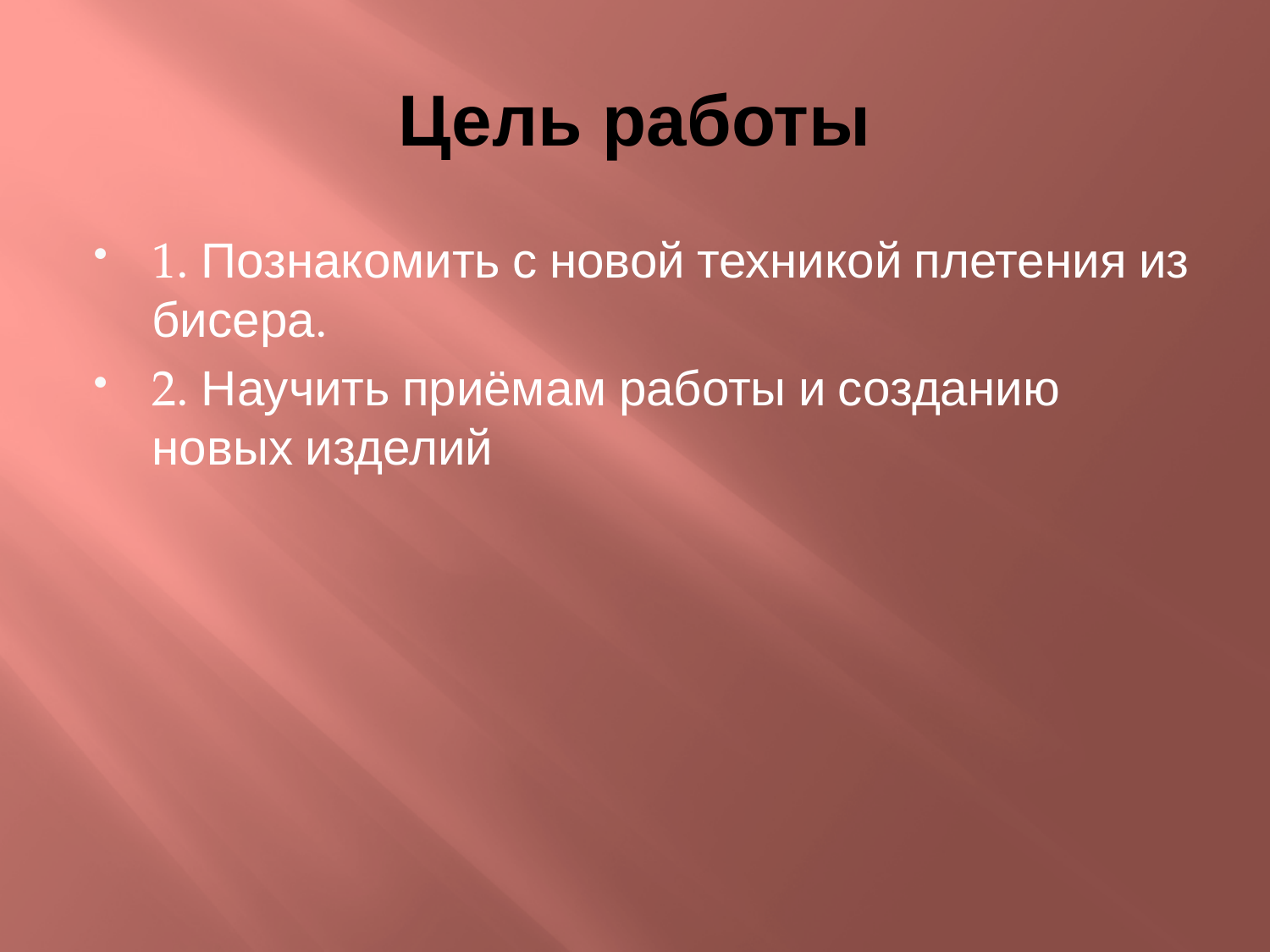

# Цель работы
1. Познакомить с новой техникой плетения из бисера.
2. Научить приёмам работы и созданию новых изделий